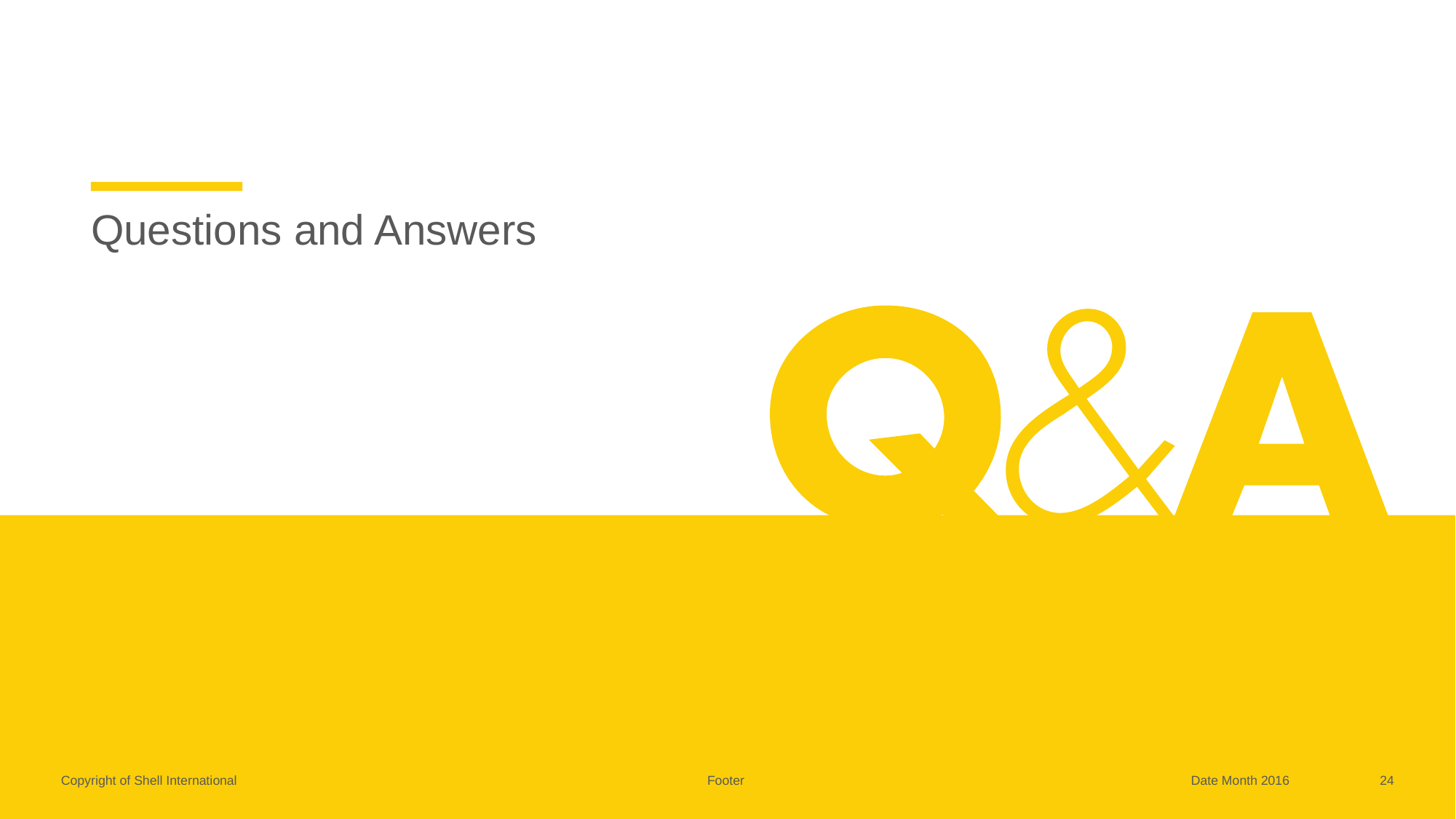

Questions and Answers
#
Footer
24
Date Month 2016